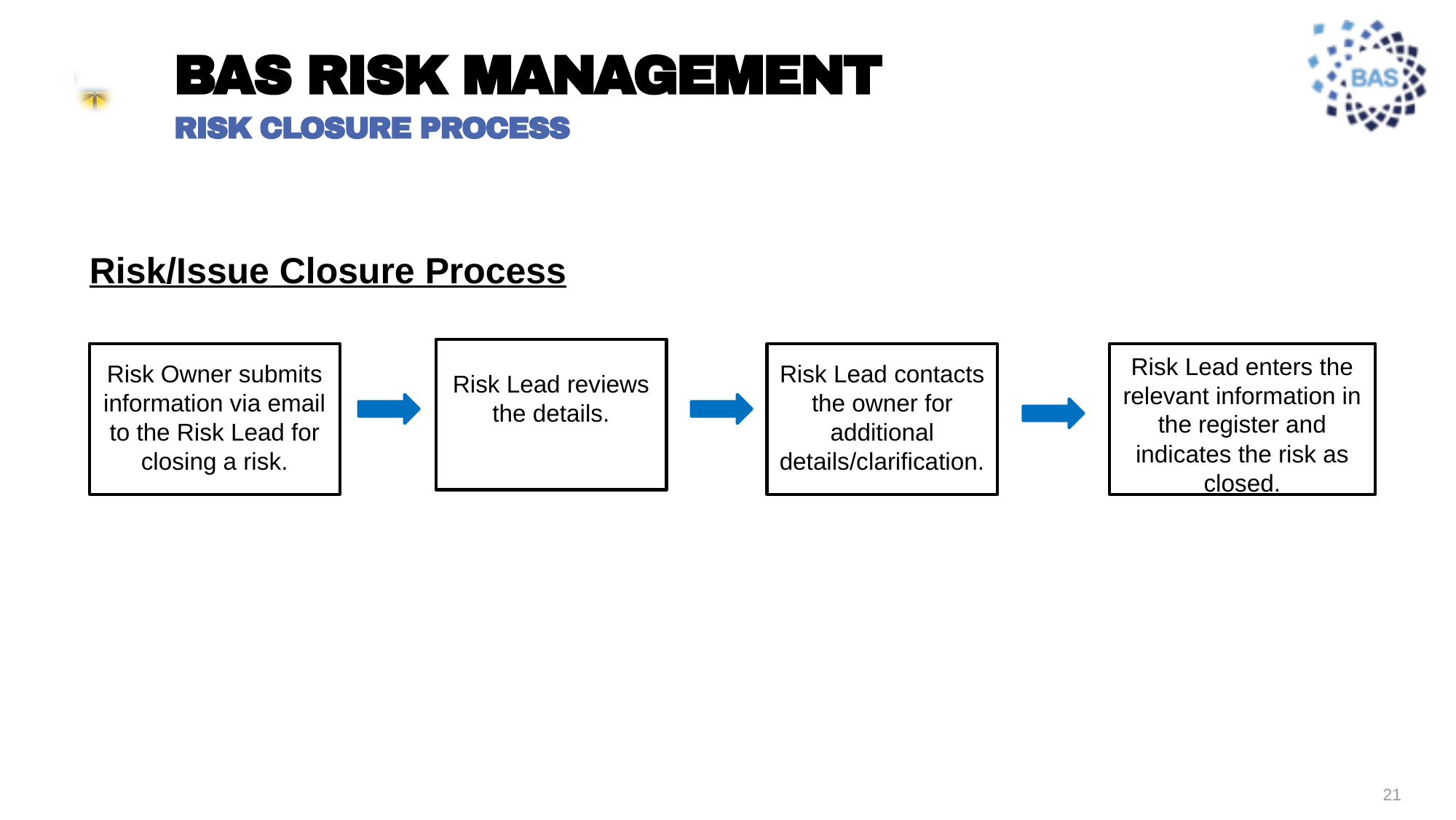

# Bas risk management

Risk closure process

Risk/Issue Closure Process

Risk Lead reviews the details.

Risk Owner submits information via email
to the Risk Lead for closing a risk.

Risk Lead contacts the owner for additional details/clarification.

Risk Lead enters the relevant information in the register and indicates the risk as closed.